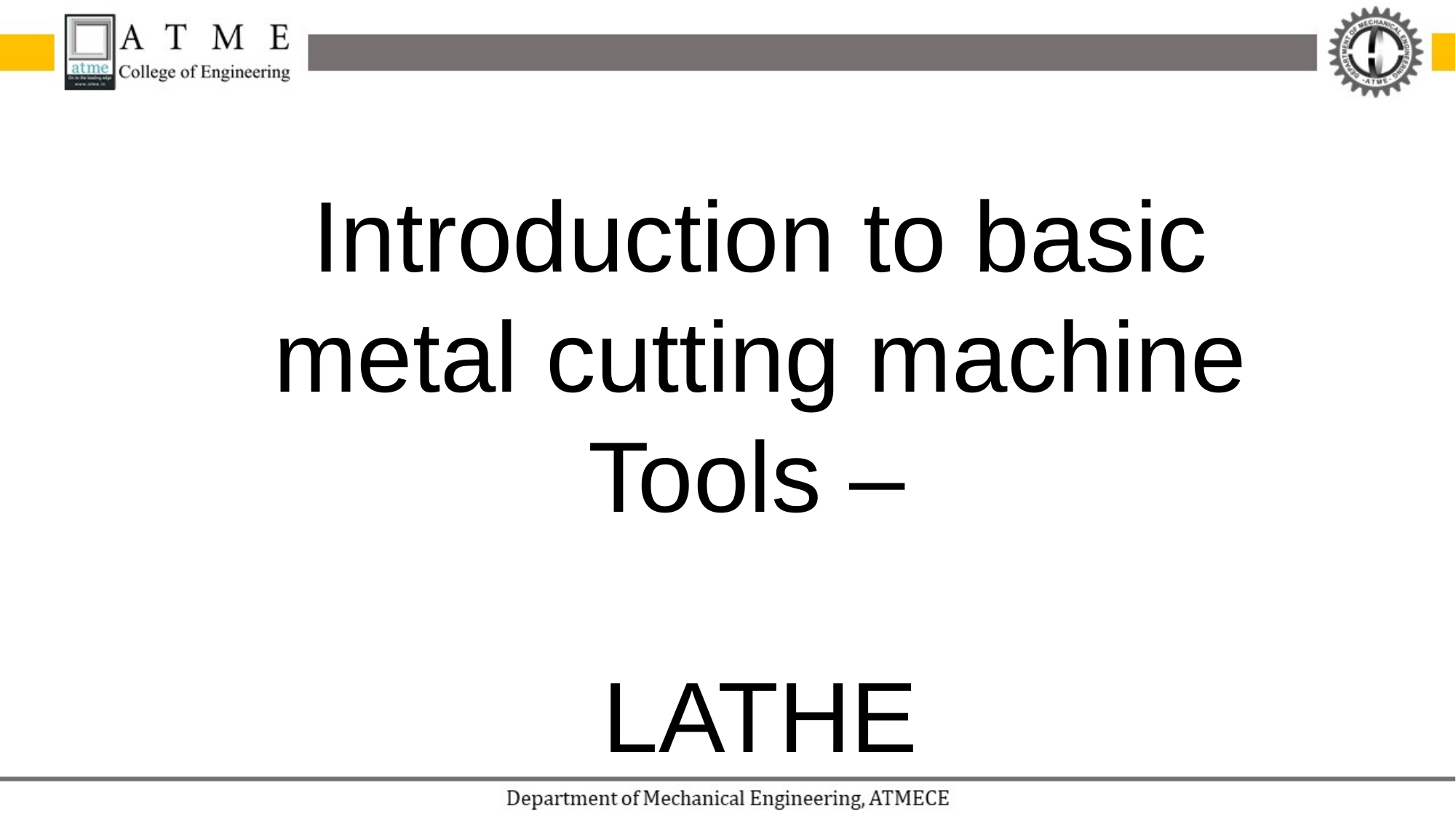

Introduction to basic metal cutting machine Tools –

LATHE